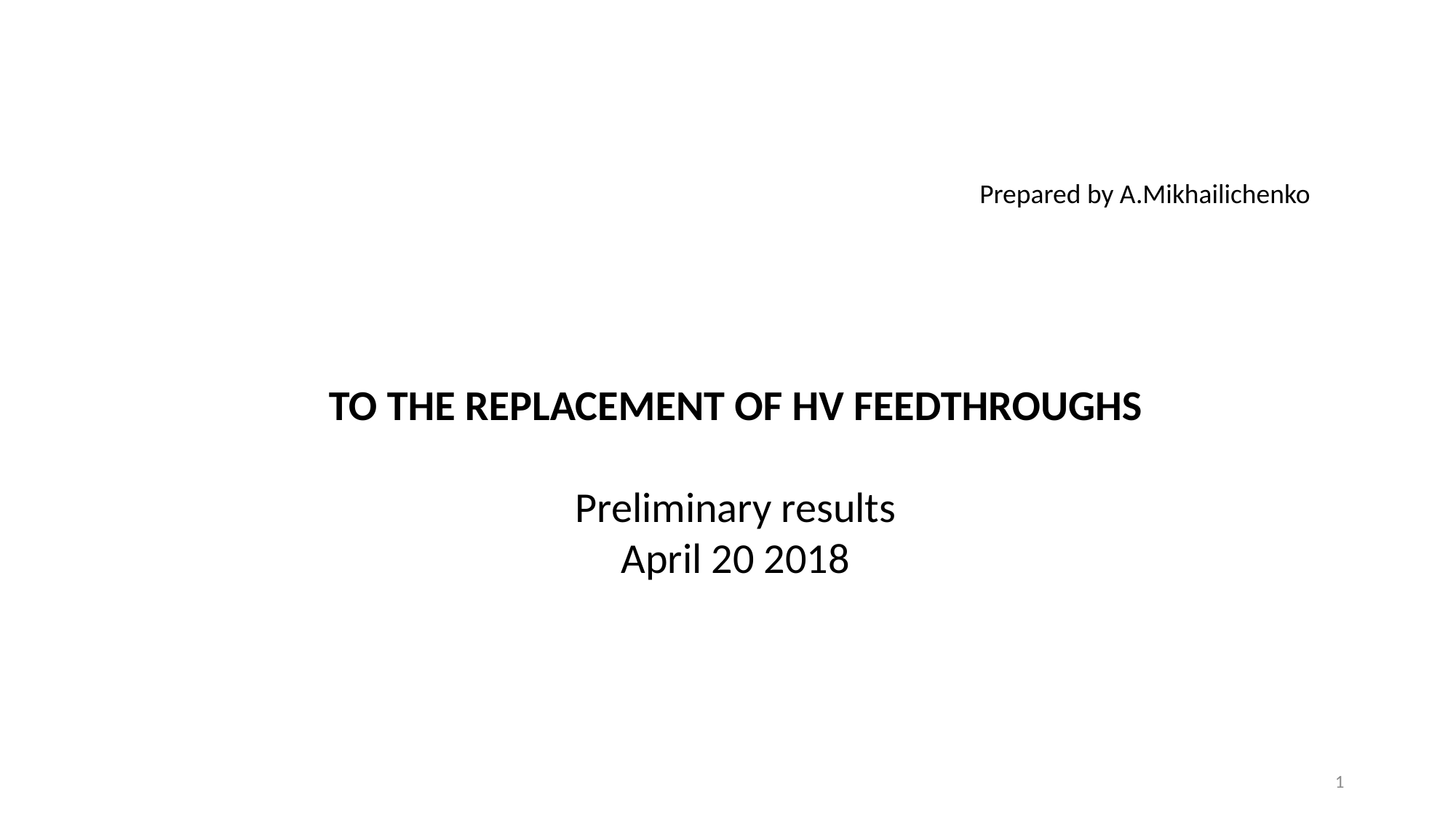

Prepared by A.Mikhailichenko
TO THE REPLACEMENT OF HV FEEDTHROUGHS

Preliminary results
April 20 2018
1